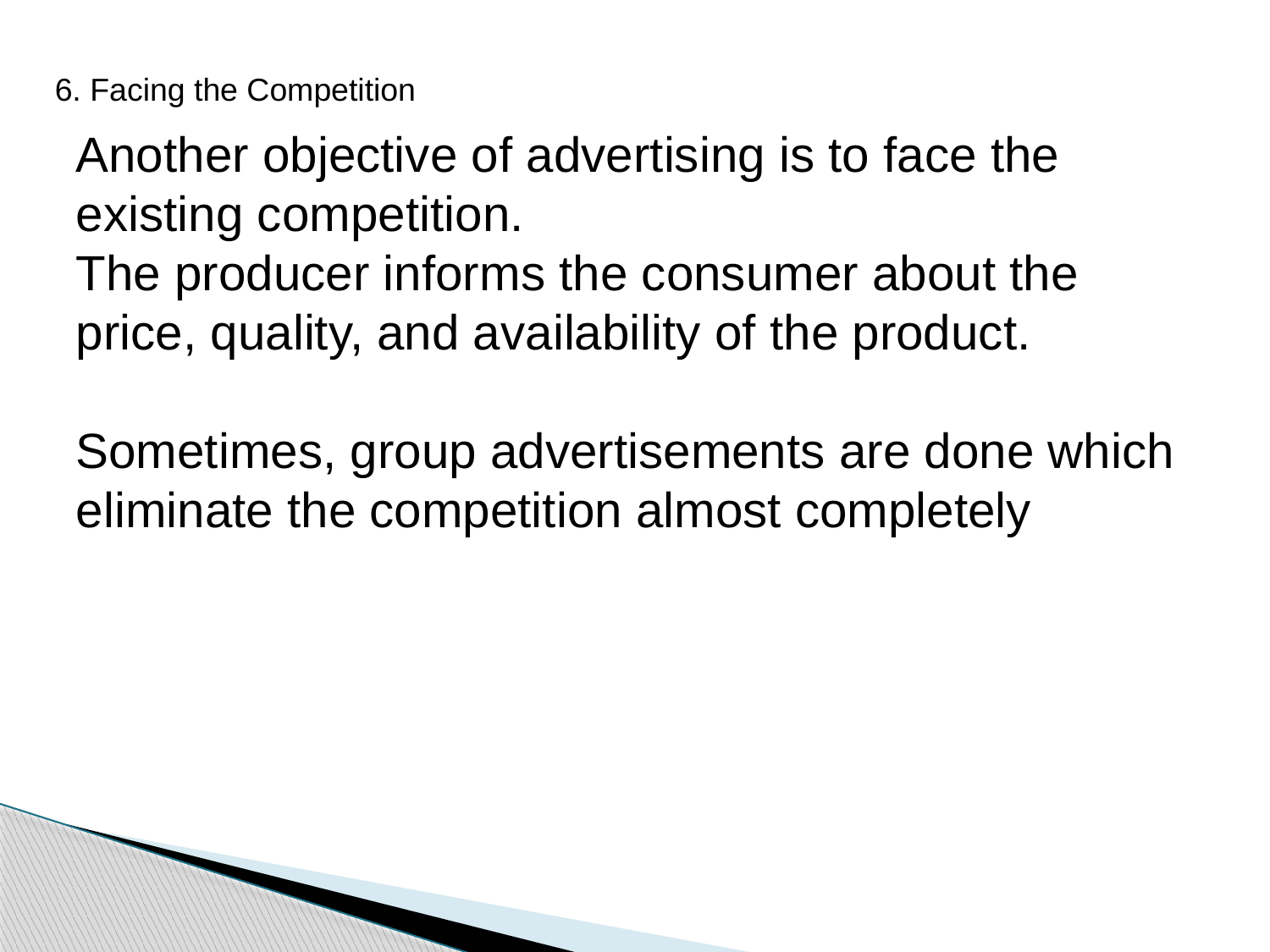

6. Facing the Competition

Another objective of advertising is to face the existing competition.
The producer informs the consumer about the price, quality, and availability of the product.

Sometimes, group advertisements are done which eliminate the competition almost completely